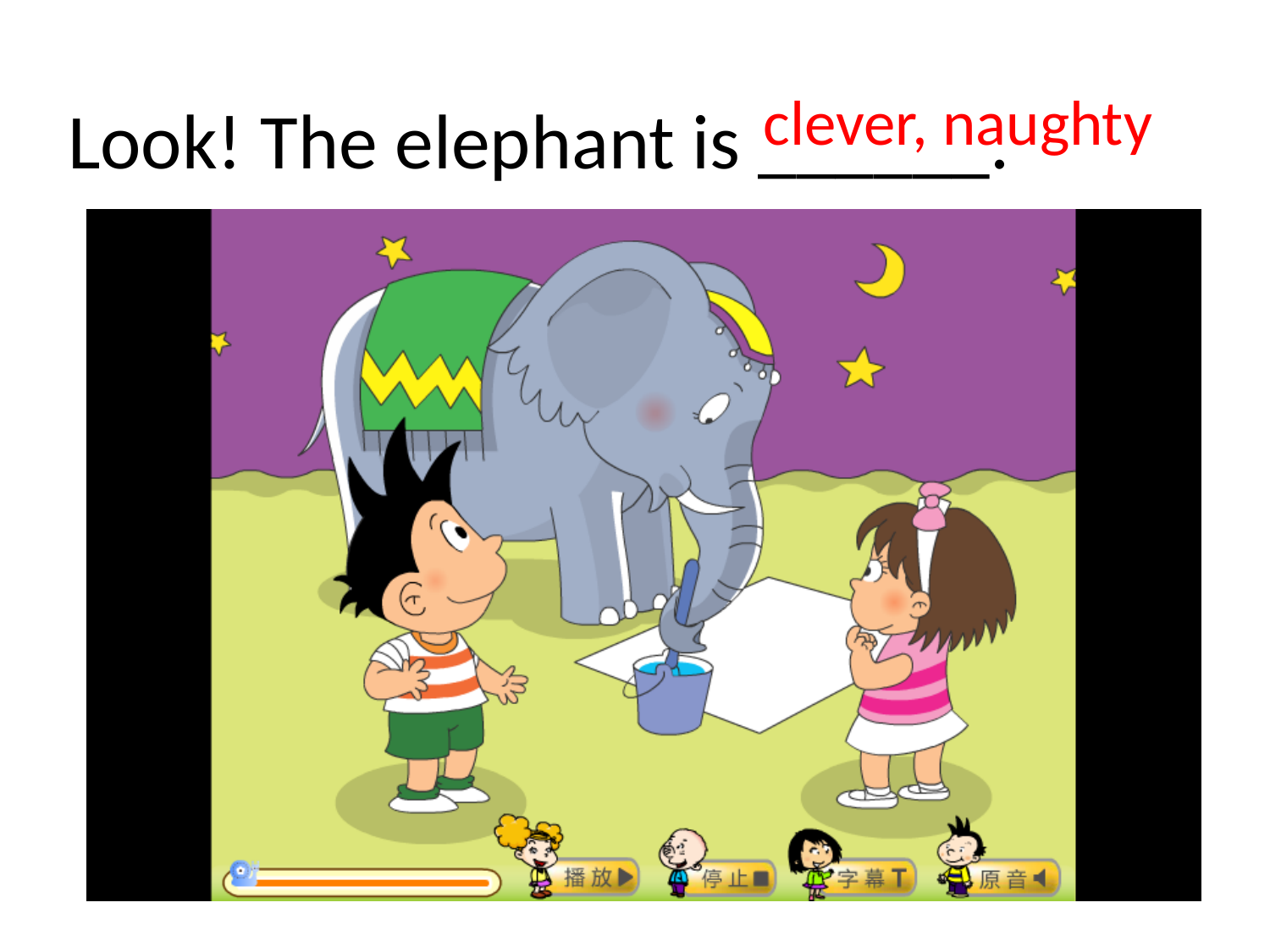

# Look! The elephant is ______.
clever, naughty